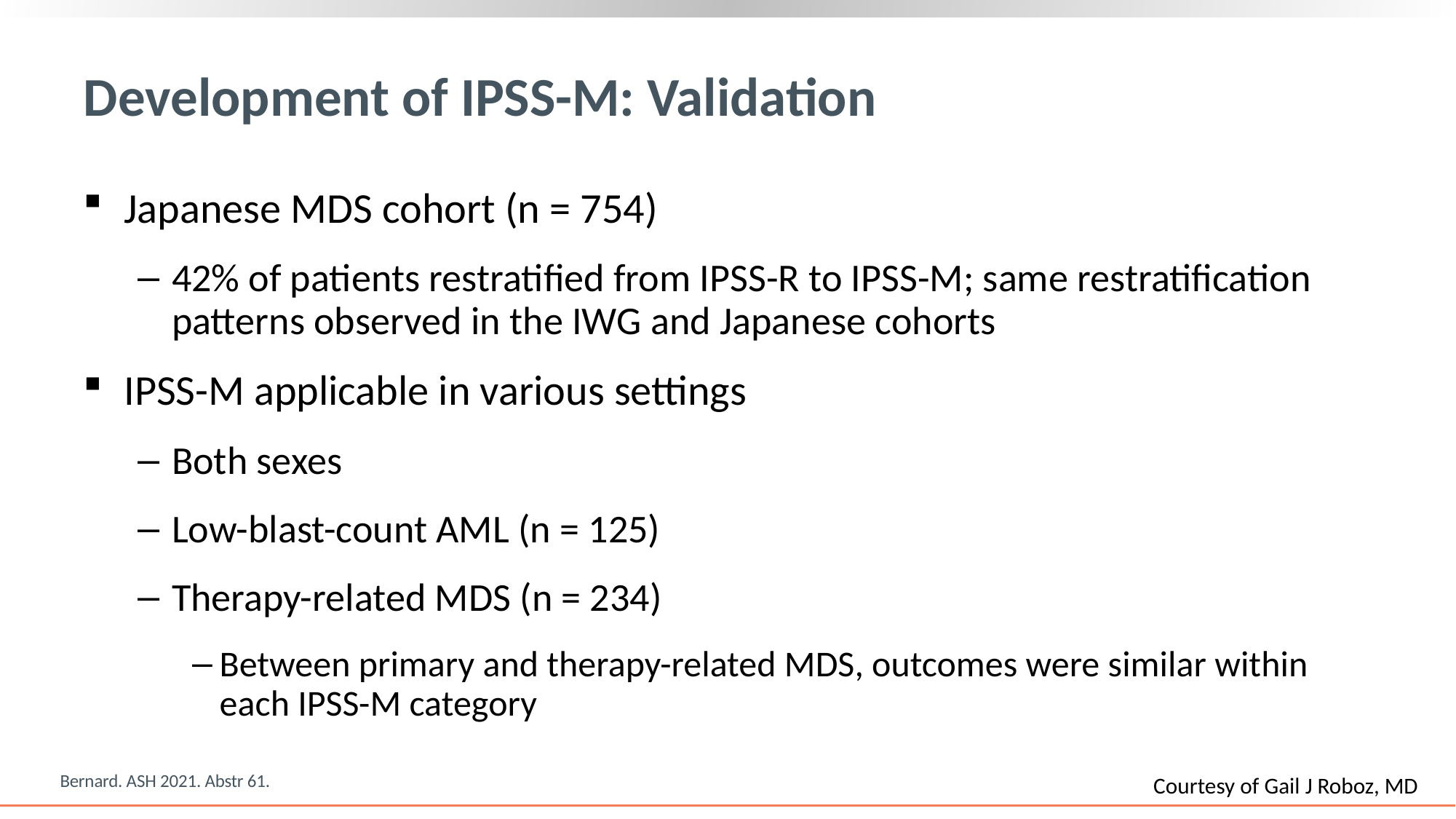

# Development of IPSS-M: Validation
Japanese MDS cohort (n = 754)
42% of patients restratified from IPSS-R to IPSS-M; same restratification patterns observed in the IWG and Japanese cohorts
IPSS-M applicable in various settings
Both sexes
Low-blast-count AML (n = 125)
Therapy-related MDS (n = 234)
Between primary and therapy-related MDS, outcomes were similar within each IPSS-M category
Bernard. ASH 2021. Abstr 61.
Courtesy of Gail J Roboz, MD